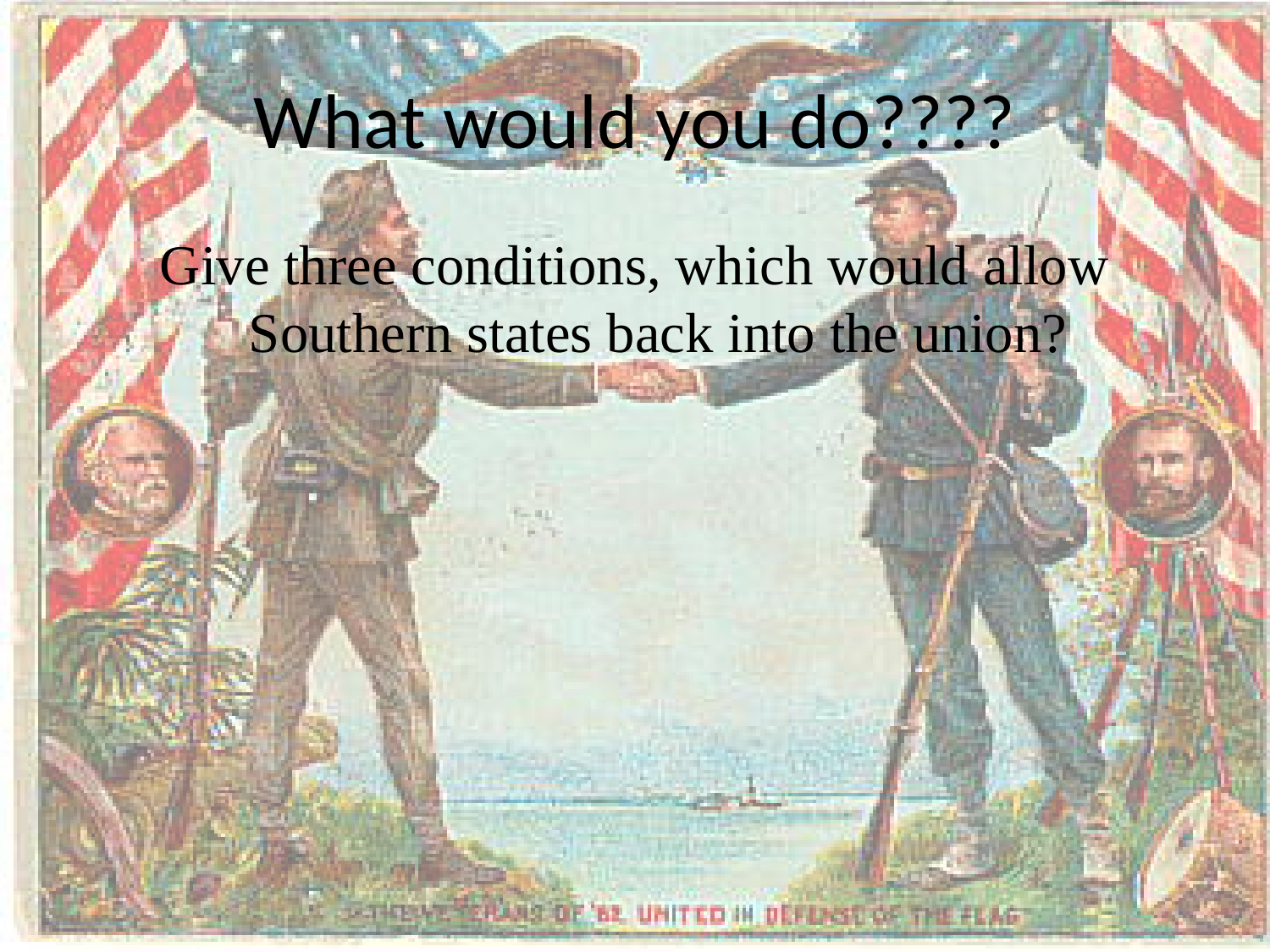

# What would you do????
Give three conditions, which would allow Southern states back into the union?